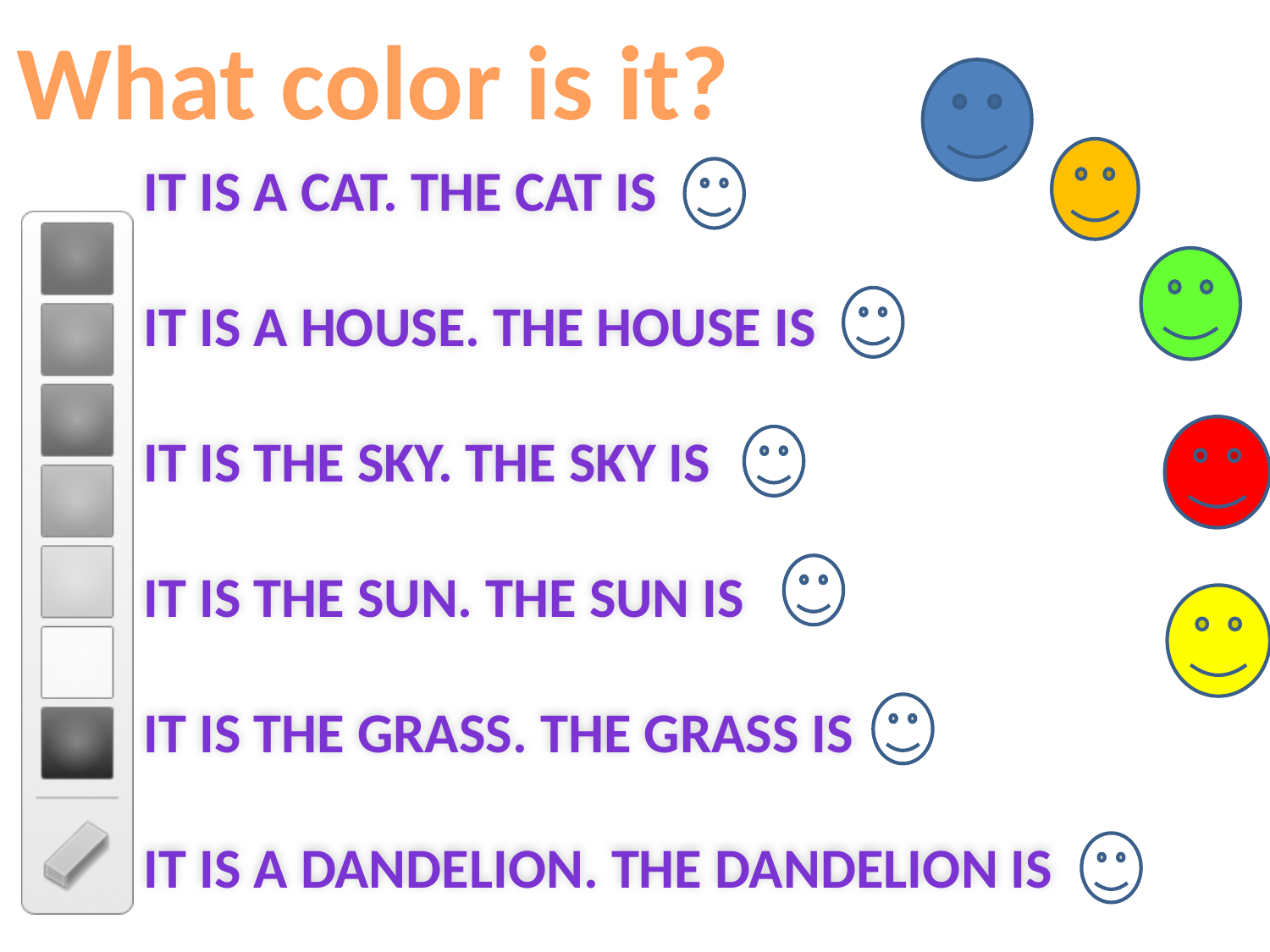

What color is it?

It is a cat. The cat is

It is a house. The house is

It is the sky. The sky is

It is the sun. The sun is

It is the grass. The grass is

It is a dandelion. The dandelion is